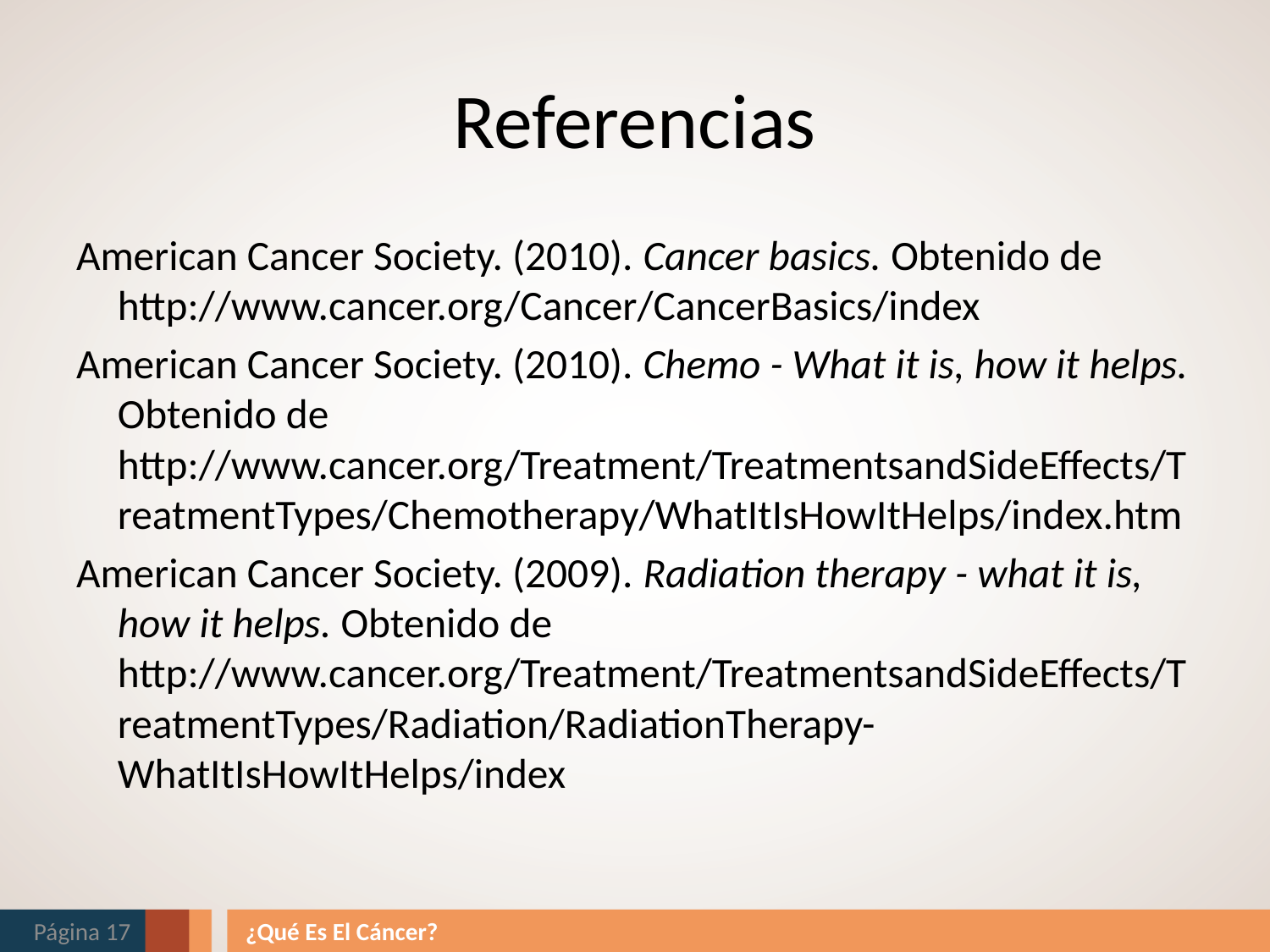

# Referencias
American Cancer Society. (2010). Cancer basics. Obtenido de http://www.cancer.org/Cancer/CancerBasics/index
American Cancer Society. (2010). Chemo - What it is, how it helps. Obtenido de http://www.cancer.org/Treatment/TreatmentsandSideEffects/TreatmentTypes/Chemotherapy/WhatItIsHowItHelps/index.htm
American Cancer Society. (2009). Radiation therapy - what it is, how it helps. Obtenido de http://www.cancer.org/Treatment/TreatmentsandSideEffects/TreatmentTypes/Radiation/RadiationTherapy-WhatItIsHowItHelps/index

Página 17
¿Qué Es El Cáncer?